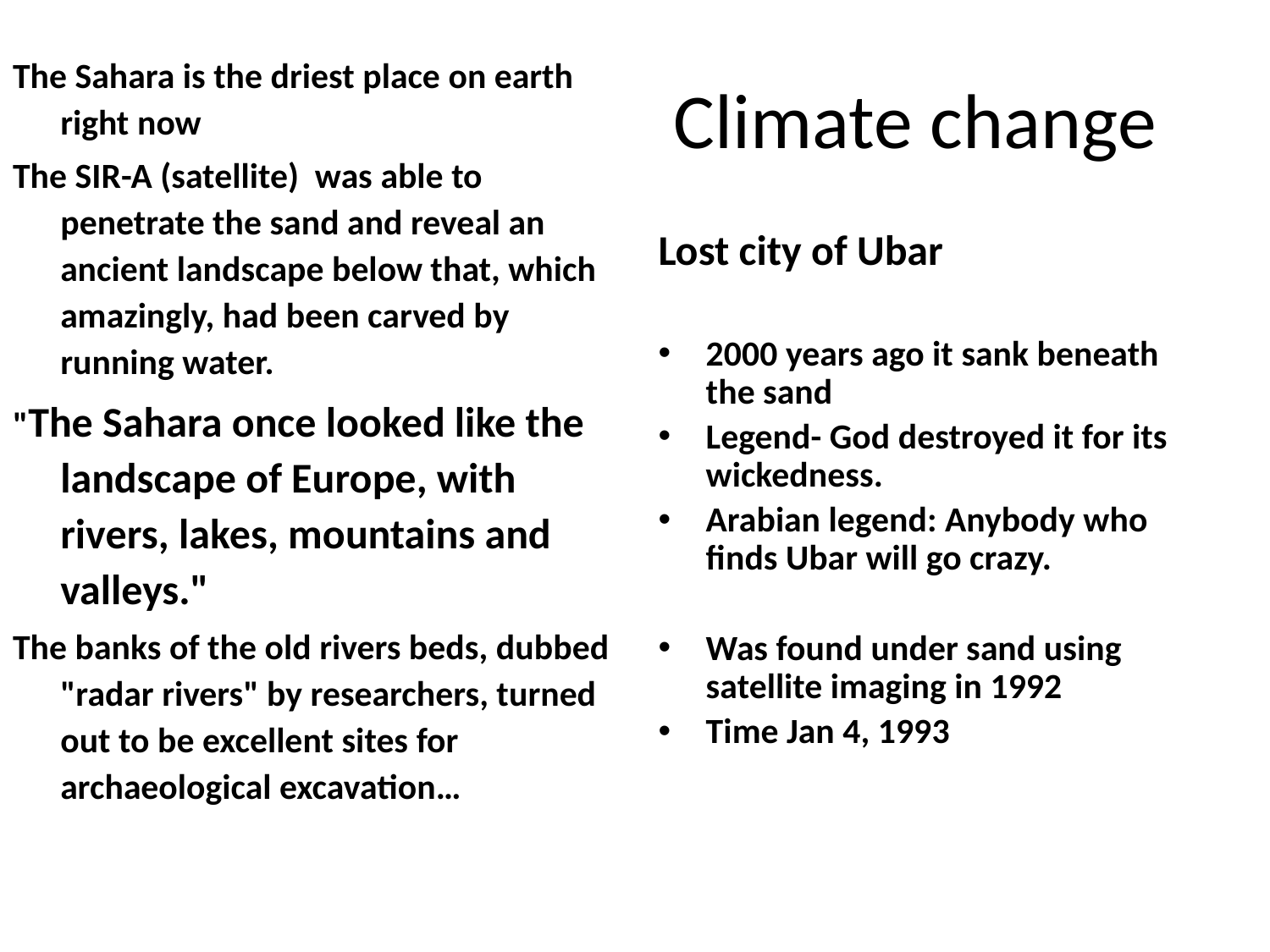

# Climate change
The Sahara is the driest place on earth right now
The SIR-A (satellite)  was able to penetrate the sand and reveal an ancient landscape below that, which amazingly, had been carved by running water.
"The Sahara once looked like the landscape of Europe, with rivers, lakes, mountains and valleys."
The banks of the old rivers beds, dubbed "radar rivers" by researchers, turned out to be excellent sites for archaeological excavation…
Lost city of Ubar

2000 years ago it sank beneath the sand
Legend- God destroyed it for its wickedness.
Arabian legend: Anybody who finds Ubar will go crazy.

Was found under sand using satellite imaging in 1992
Time Jan 4, 1993